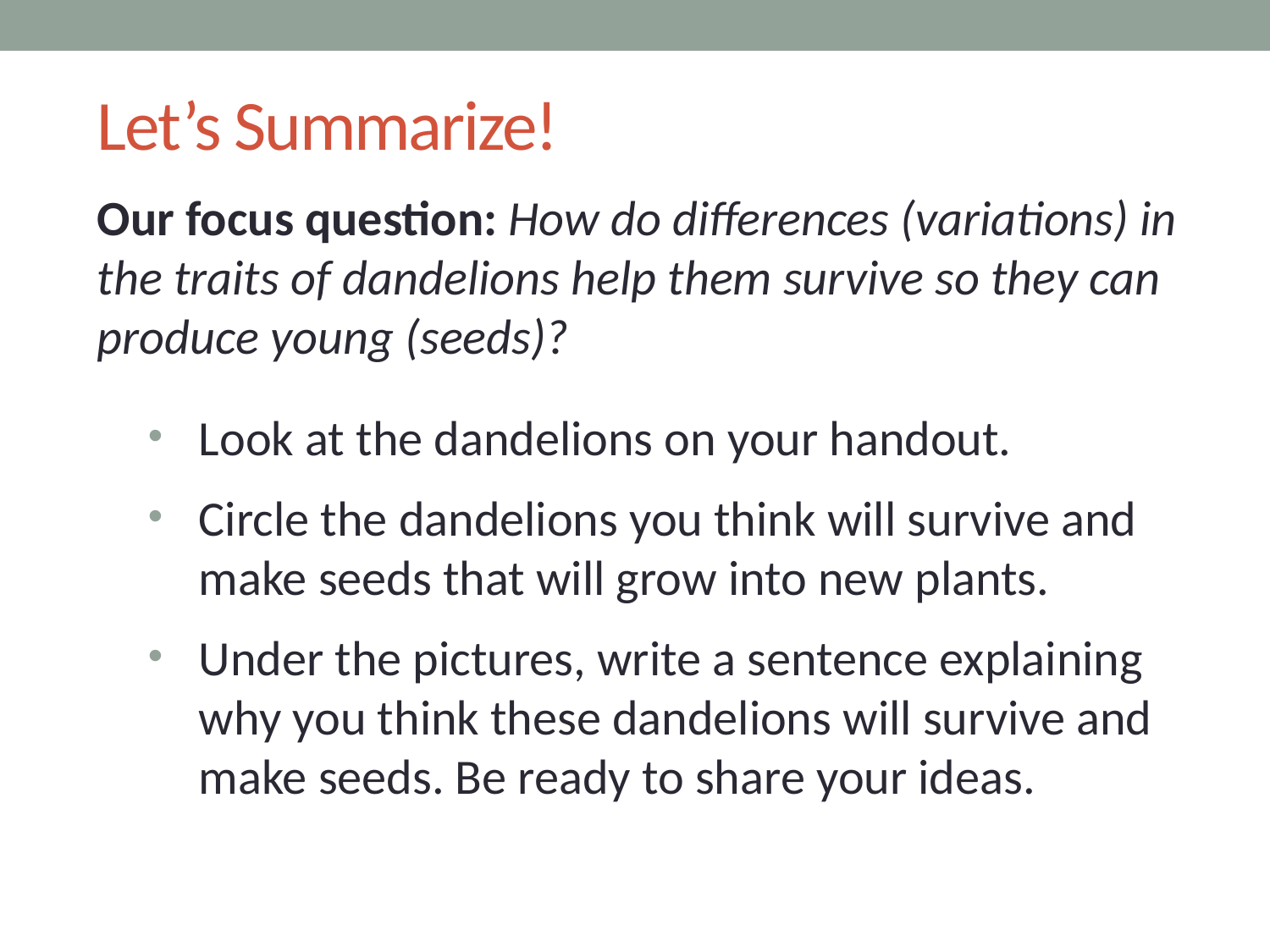

# Let’s Summarize!
Our focus question: How do differences (variations) in the traits of dandelions help them survive so they can produce young (seeds)?
Look at the dandelions on your handout.
Circle the dandelions you think will survive and make seeds that will grow into new plants.
Under the pictures, write a sentence explaining why you think these dandelions will survive and make seeds. Be ready to share your ideas.